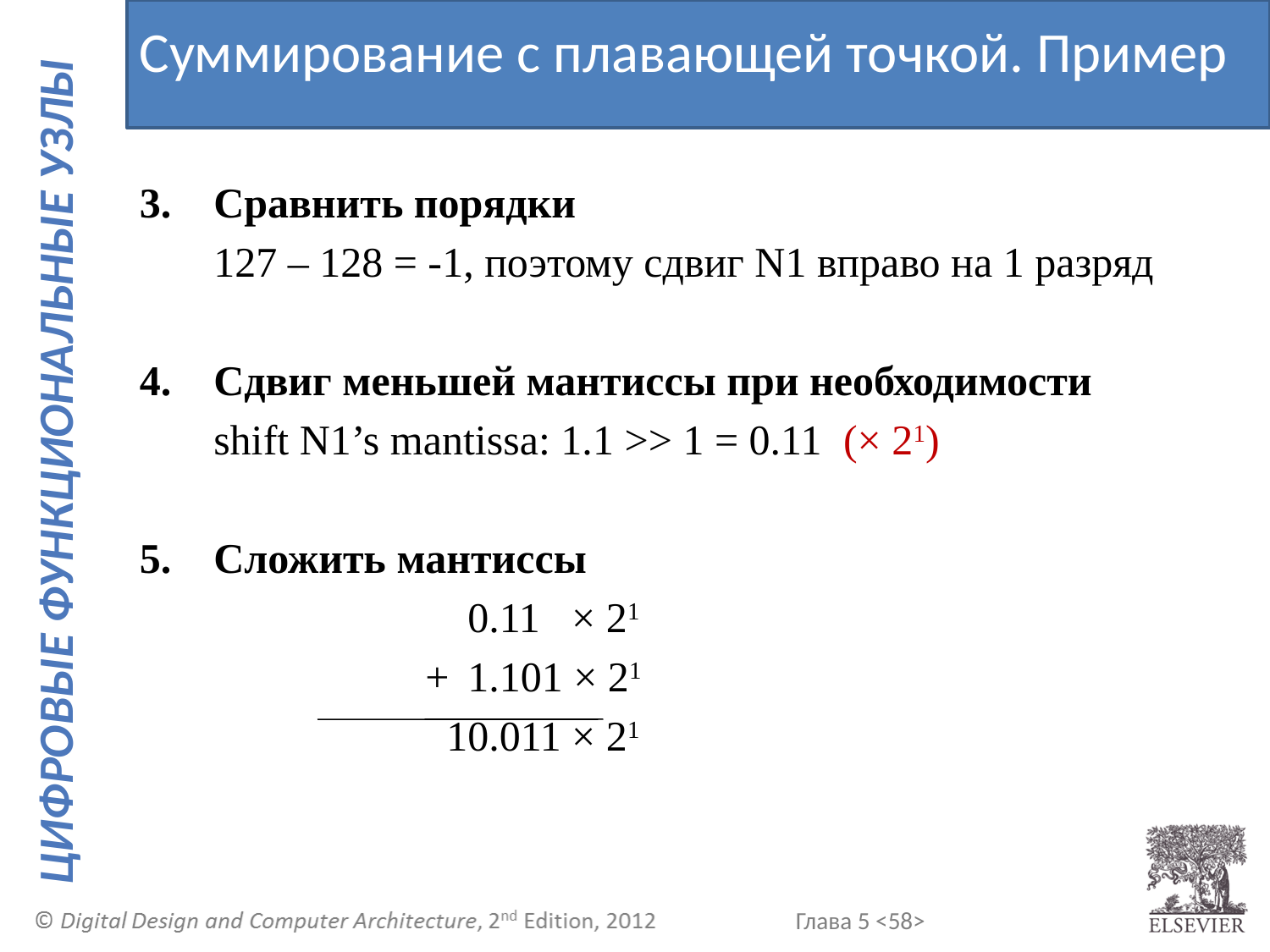

Суммирование с плавающей точкой. Пример

3.	Сравнить порядки
	127 – 128 = -1, поэтому сдвиг N1 вправо на 1 разряд

4.	Сдвиг меньшей мантиссы при необходимости
	shift N1’s mantissa: 1.1 >> 1 = 0.11  (× 21)

5.	Сложить мантиссы
			0.11   × 21
	   	        +	1.101 × 21
     		          10.011 × 21